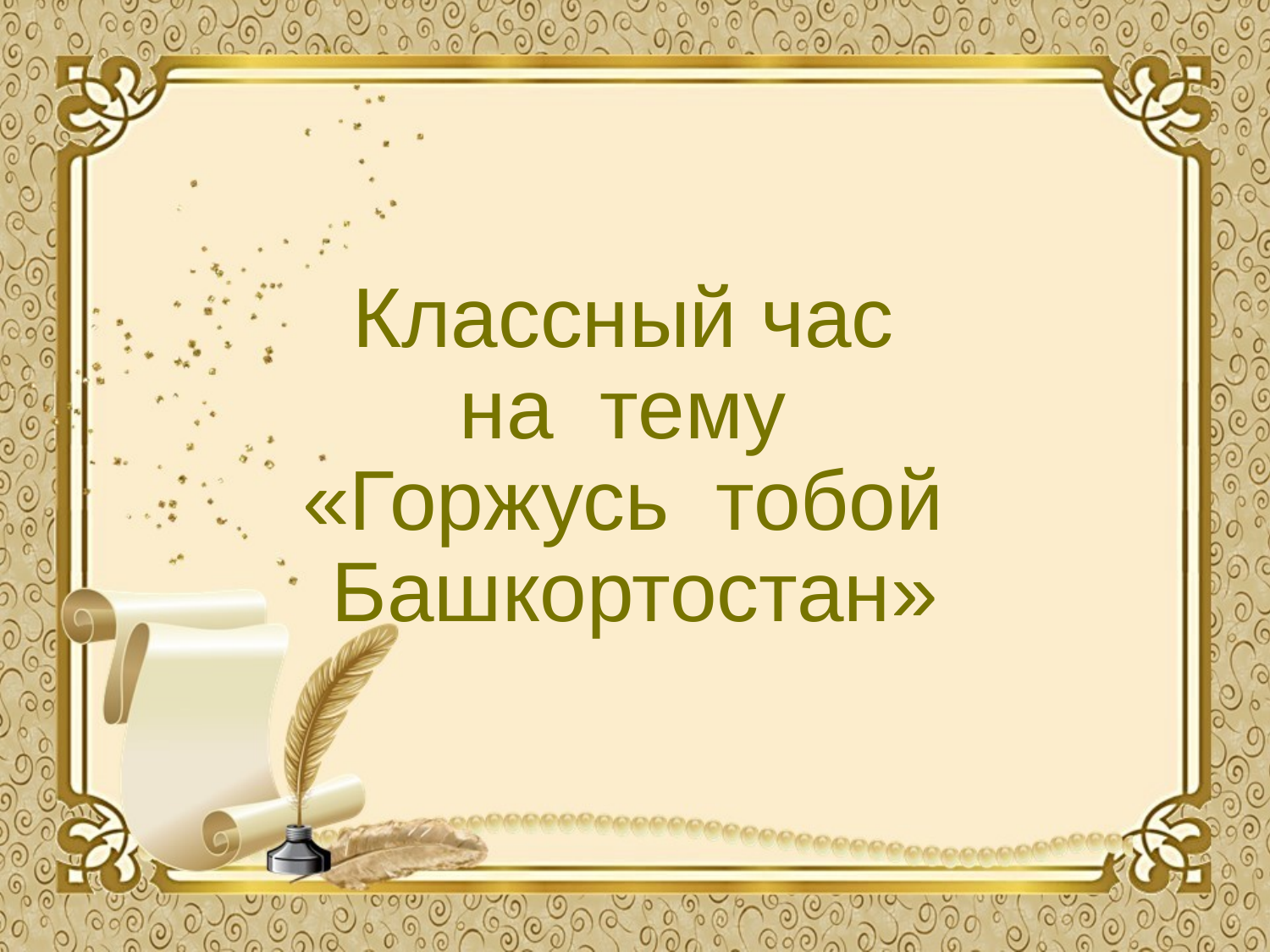

# Классный час на  тему «Горжусь  тобой  Башкортостан»